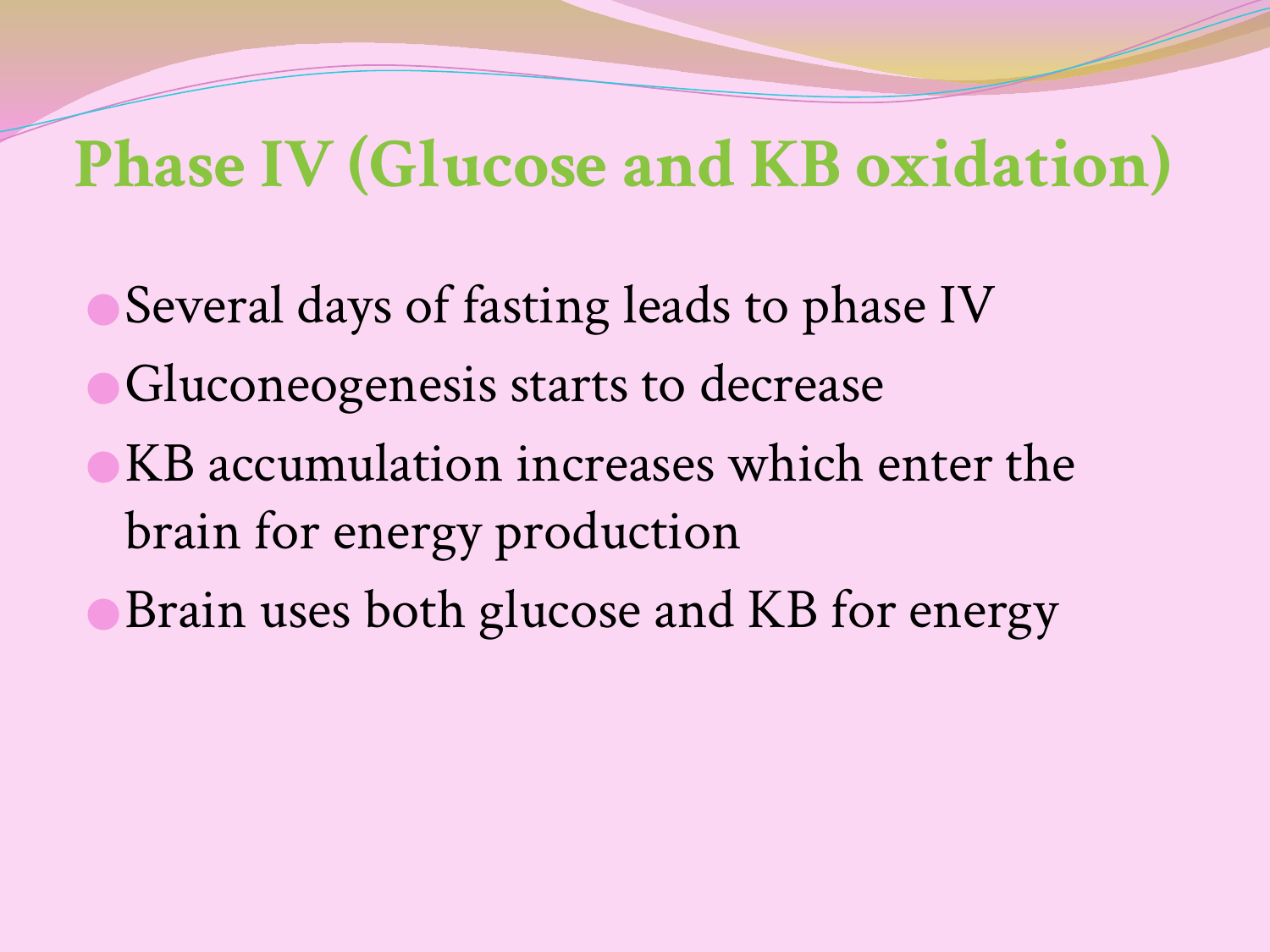

# Phase IV (Glucose and KB oxidation)
Several days of fasting leads to phase IV
Gluconeogenesis starts to decrease
KB accumulation increases which enter the brain for energy production
Brain uses both glucose and KB for energy